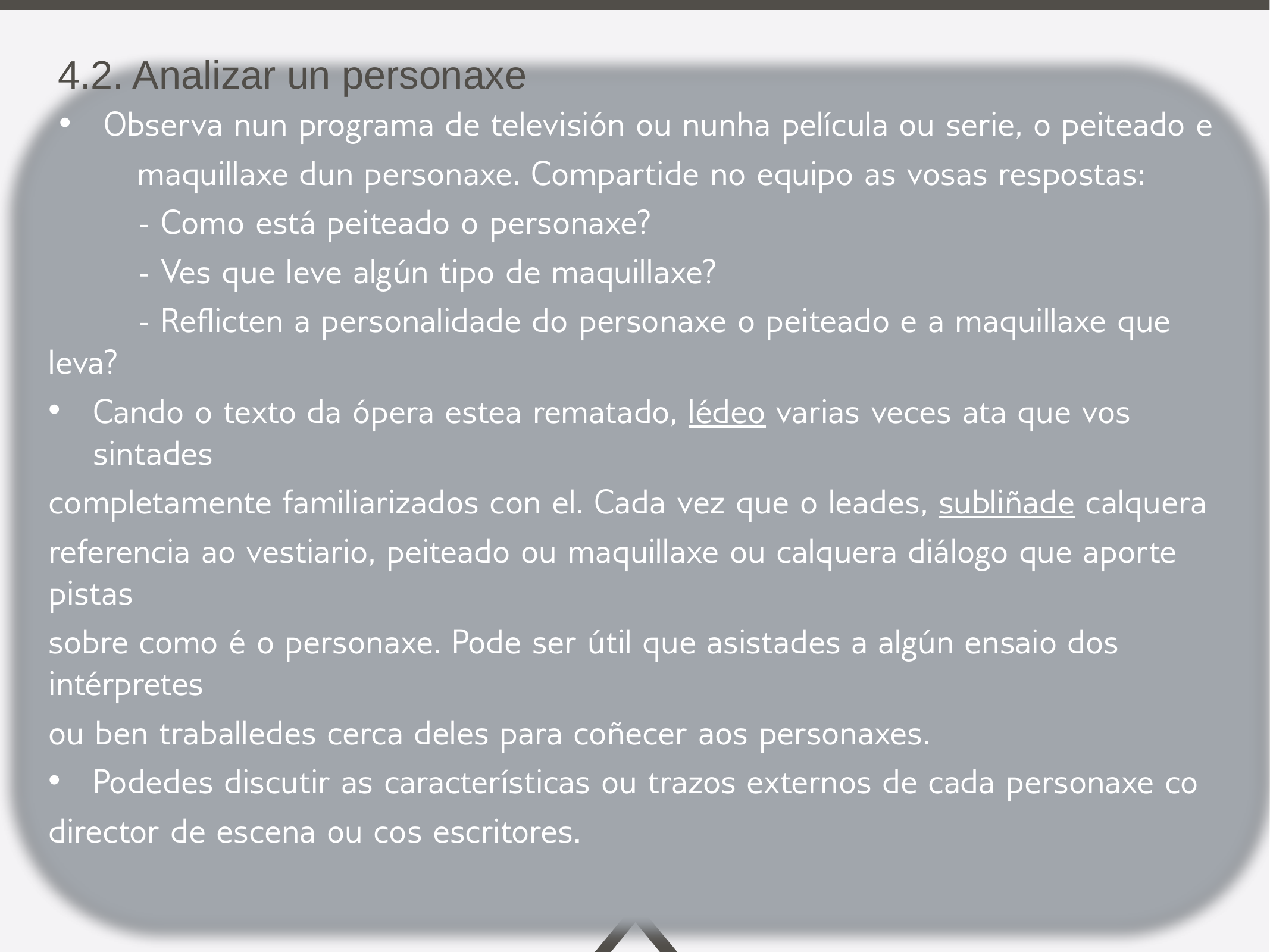

4.2. Analizar un personaxe
Observa nun programa de televisión ou nunha película ou serie, o peiteado e
maquillaxe dun personaxe. Compartide no equipo as vosas respostas:
	- Como está peiteado o personaxe?
	- Ves que leve algún tipo de maquillaxe?
	- Reflicten a personalidade do personaxe o peiteado e a maquillaxe que leva?
Cando o texto da ópera estea rematado, lédeo varias veces ata que vos sintades
completamente familiarizados con el. Cada vez que o leades, subliñade calquera
referencia ao vestiario, peiteado ou maquillaxe ou calquera diálogo que aporte pistas
sobre como é o personaxe. Pode ser útil que asistades a algún ensaio dos intérpretes
ou ben traballedes cerca deles para coñecer aos personaxes.
Podedes discutir as características ou trazos externos de cada personaxe co
director de escena ou cos escritores.